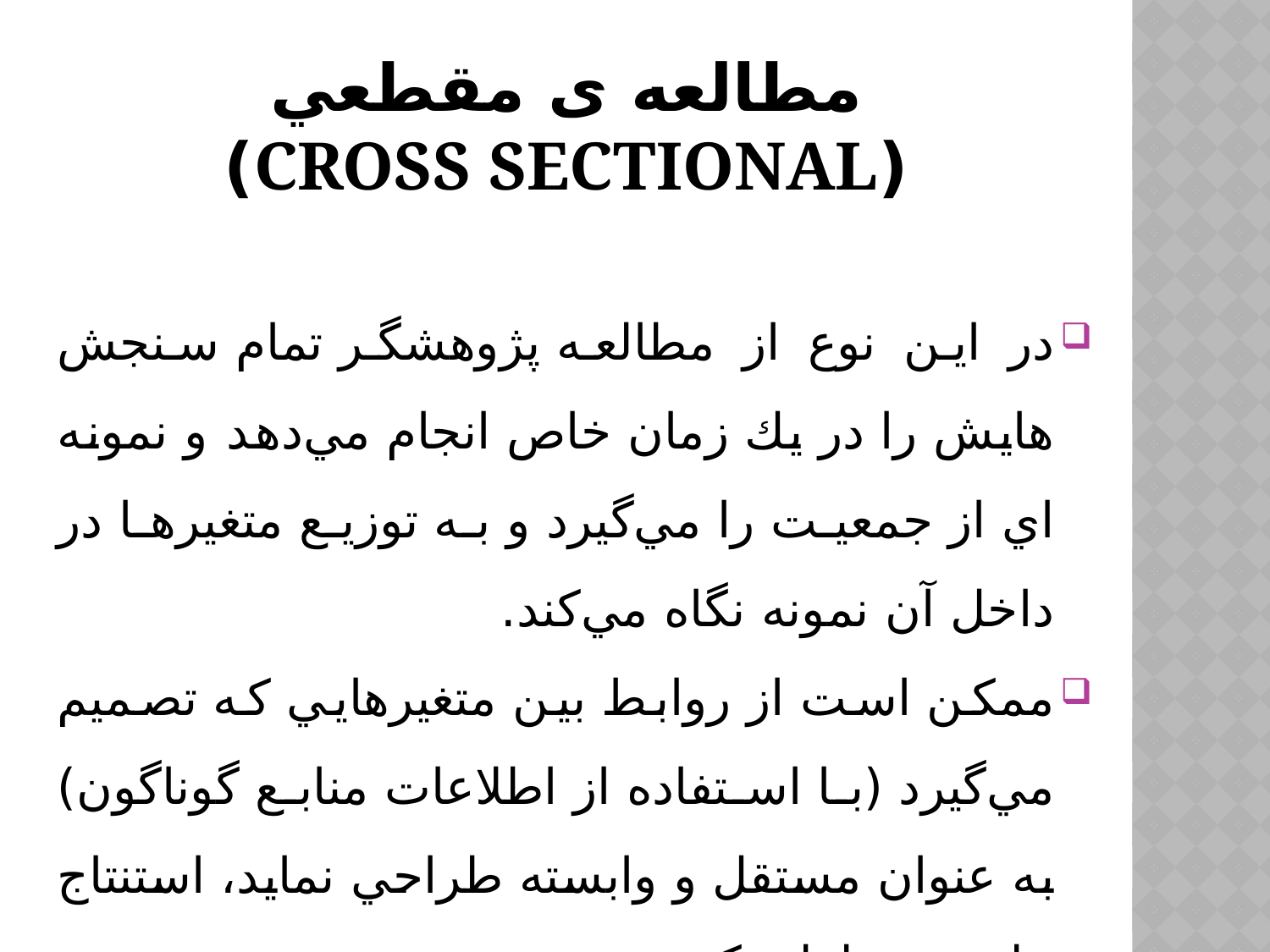

# مطالعه ی مقطعي (CROSS SECTIONAL)
در این نوع از مطالعه پژوهشگر تمام سنجش هايش را در يك زمان خاص انجام مي‌دهد و نمونه اي از جمعيت را مي‌گيرد و به توزيع متغيرها در داخل آن نمونه نگاه مي‌كند.
ممكن است از روابط بين متغيرهايي كه تصميم مي‌گيرد (با استفاده از اطلاعات منابع گوناگون) به عنوان مستقل و وابسته طراحي نمايد، استنتاج علت و معلولي كند.